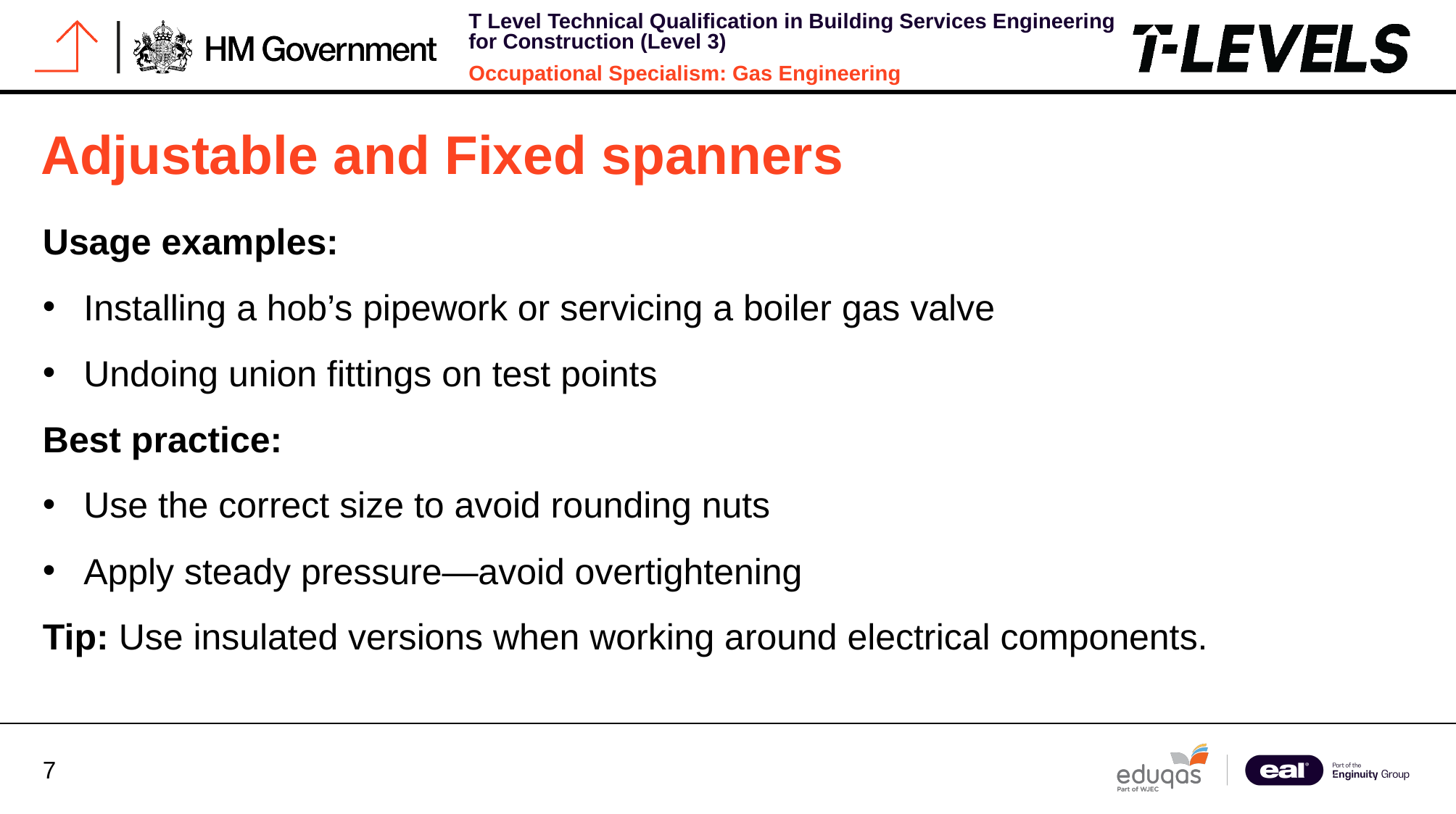

# Adjustable and Fixed spanners
Usage examples:
Installing a hob’s pipework or servicing a boiler gas valve
Undoing union fittings on test points
Best practice:
Use the correct size to avoid rounding nuts
Apply steady pressure—avoid overtightening
Tip: Use insulated versions when working around electrical components.